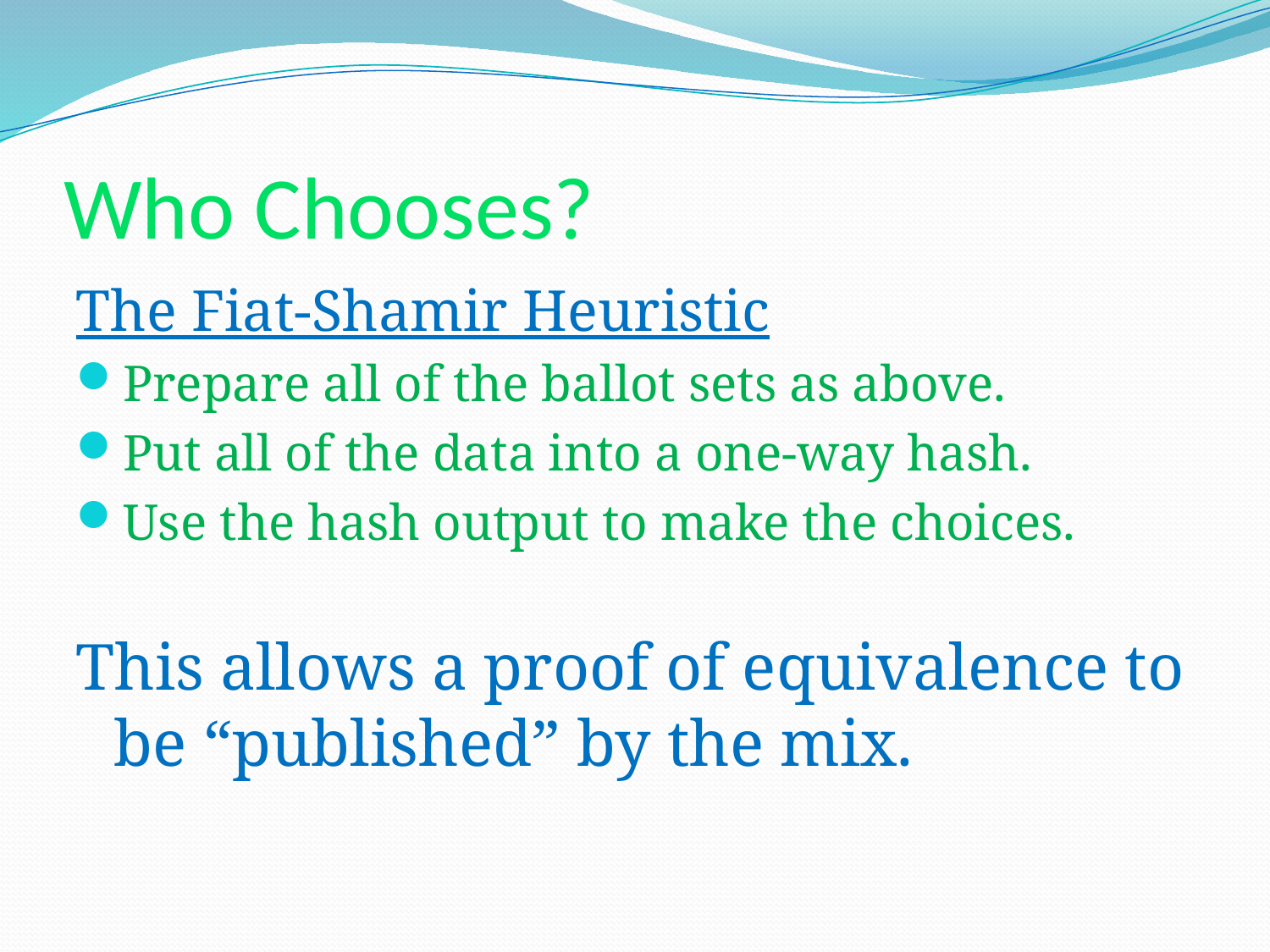

# Who Chooses?
The Fiat-Shamir Heuristic
Prepare all of the ballot sets as above.
Put all of the data into a one-way hash.
Use the hash output to make the choices.

This allows a proof of equivalence to be “published” by the mix.